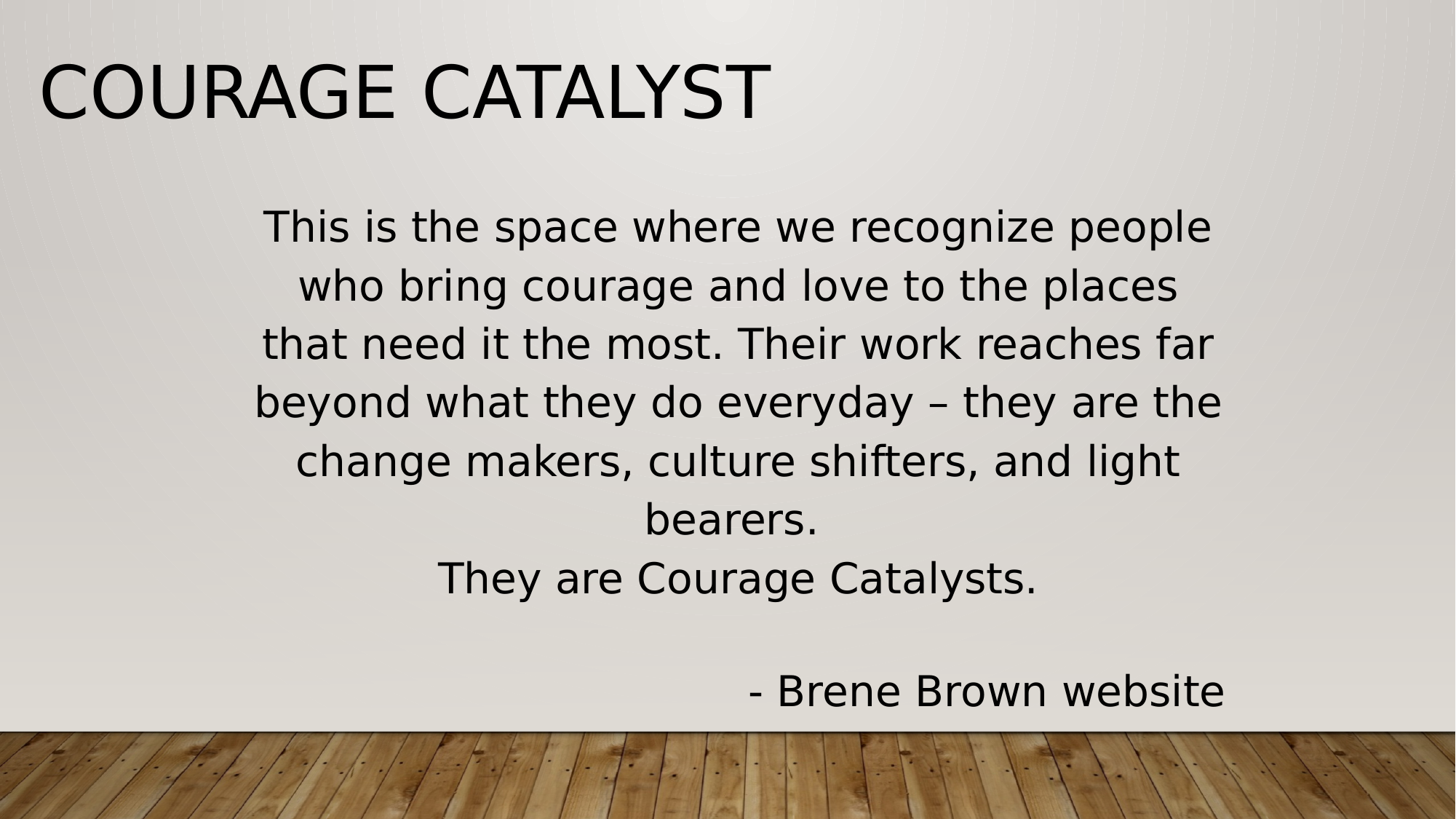

# Courage Catalyst
This is the space where we recognize people who bring courage and love to the places that need it the most. Their work reaches far beyond what they do everyday – they are the change makers, culture shifters, and light bearers.
They are Courage Catalysts.
- Brene Brown website